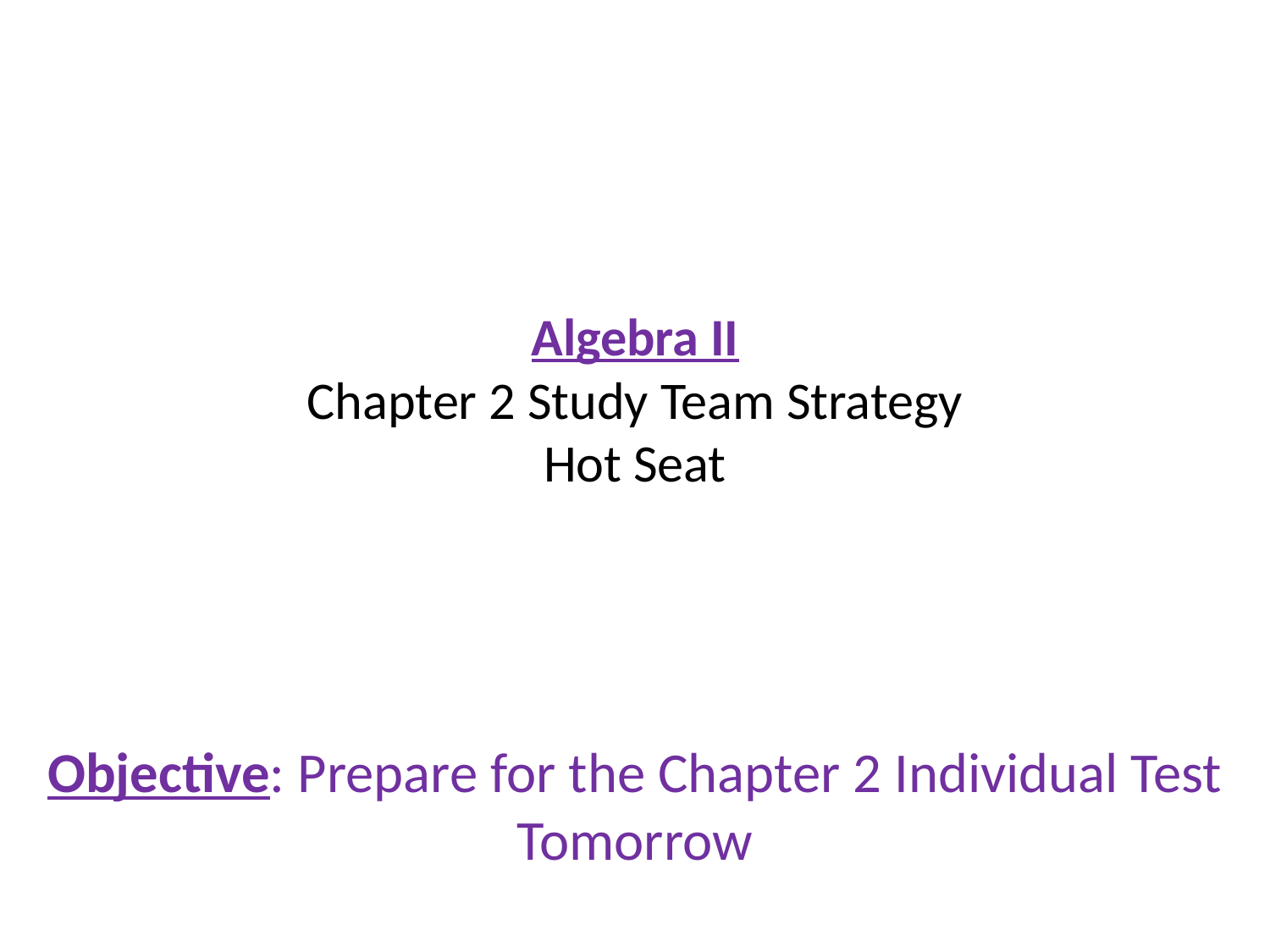

# Algebra II Chapter 2 Study Team Strategy Hot Seat
Objective: Prepare for the Chapter 2 Individual Test Tomorrow